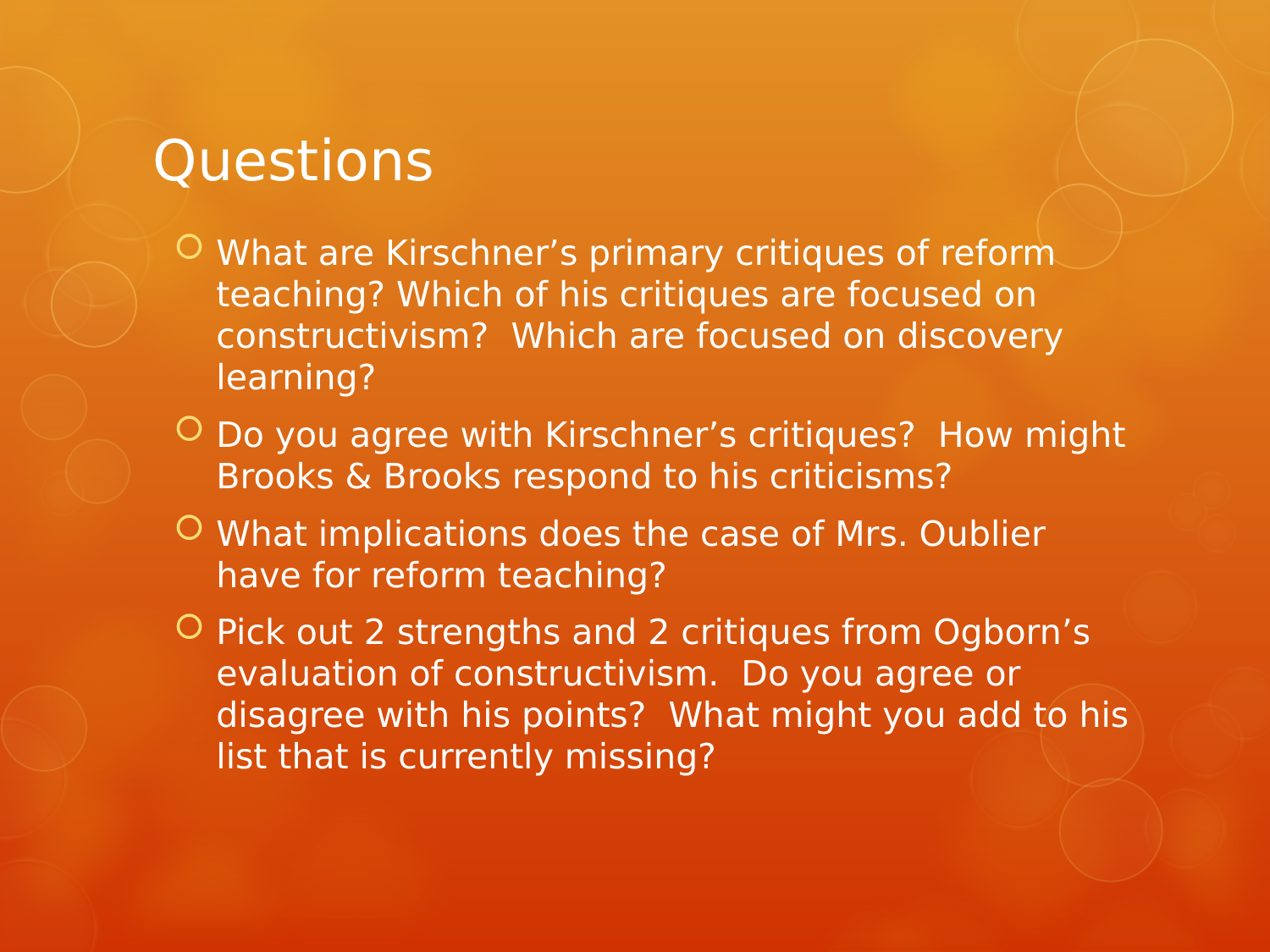

# Questions
What are Kirschner’s primary critiques of reform teaching? Which of his critiques are focused on constructivism?  Which are focused on discovery learning?
Do you agree with Kirschner’s critiques?  How might Brooks & Brooks respond to his criticisms?
What implications does the case of Mrs. Oublier have for reform teaching?
Pick out 2 strengths and 2 critiques from Ogborn’s evaluation of constructivism.  Do you agree or disagree with his points?  What might you add to his list that is currently missing?